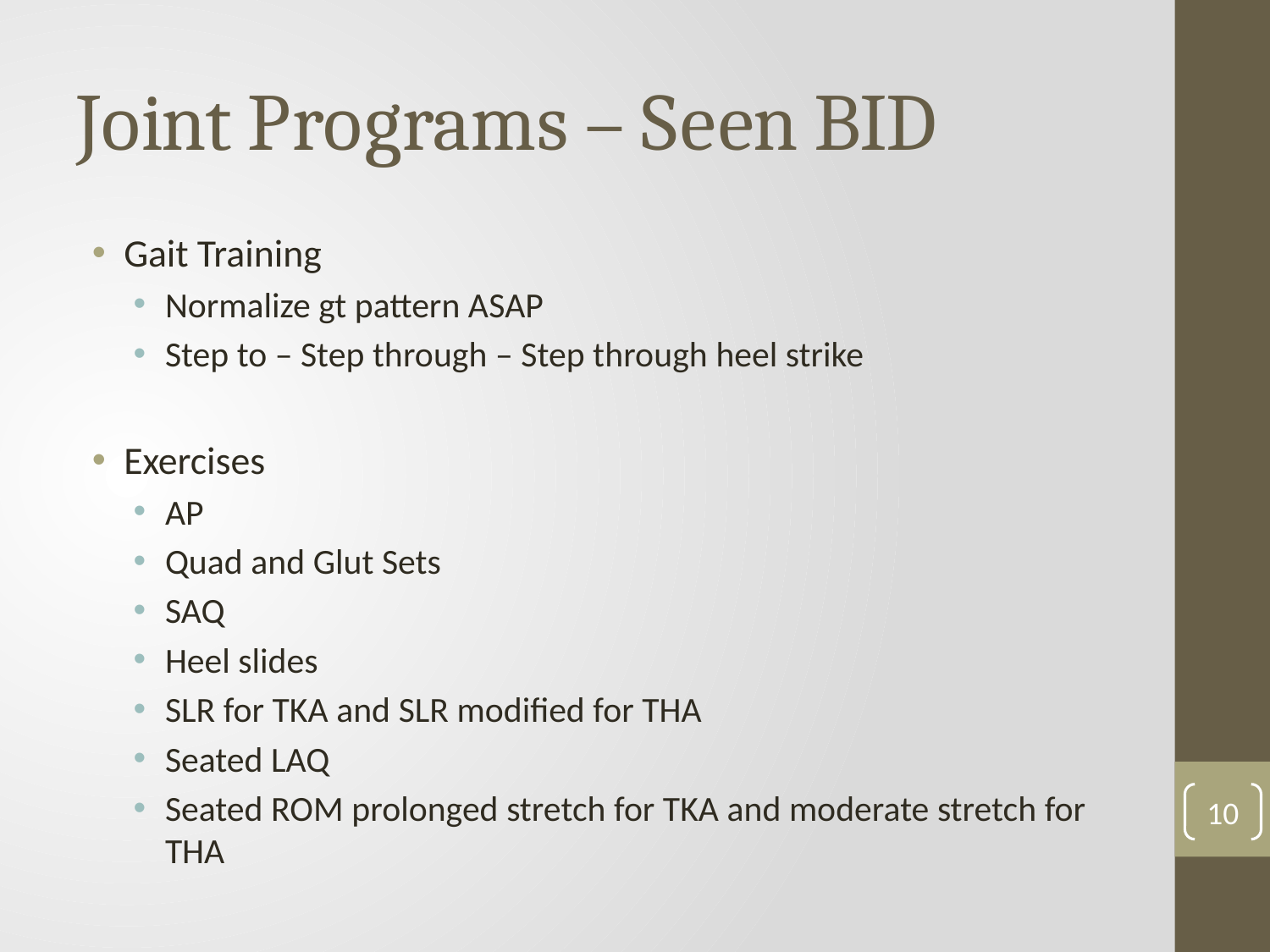

# Joint Programs – Seen BID
Gait Training
Normalize gt pattern ASAP
Step to – Step through – Step through heel strike

Exercises
AP
Quad and Glut Sets
SAQ
Heel slides
SLR for TKA and SLR modified for THA
Seated LAQ
Seated ROM prolonged stretch for TKA and moderate stretch for THA
10